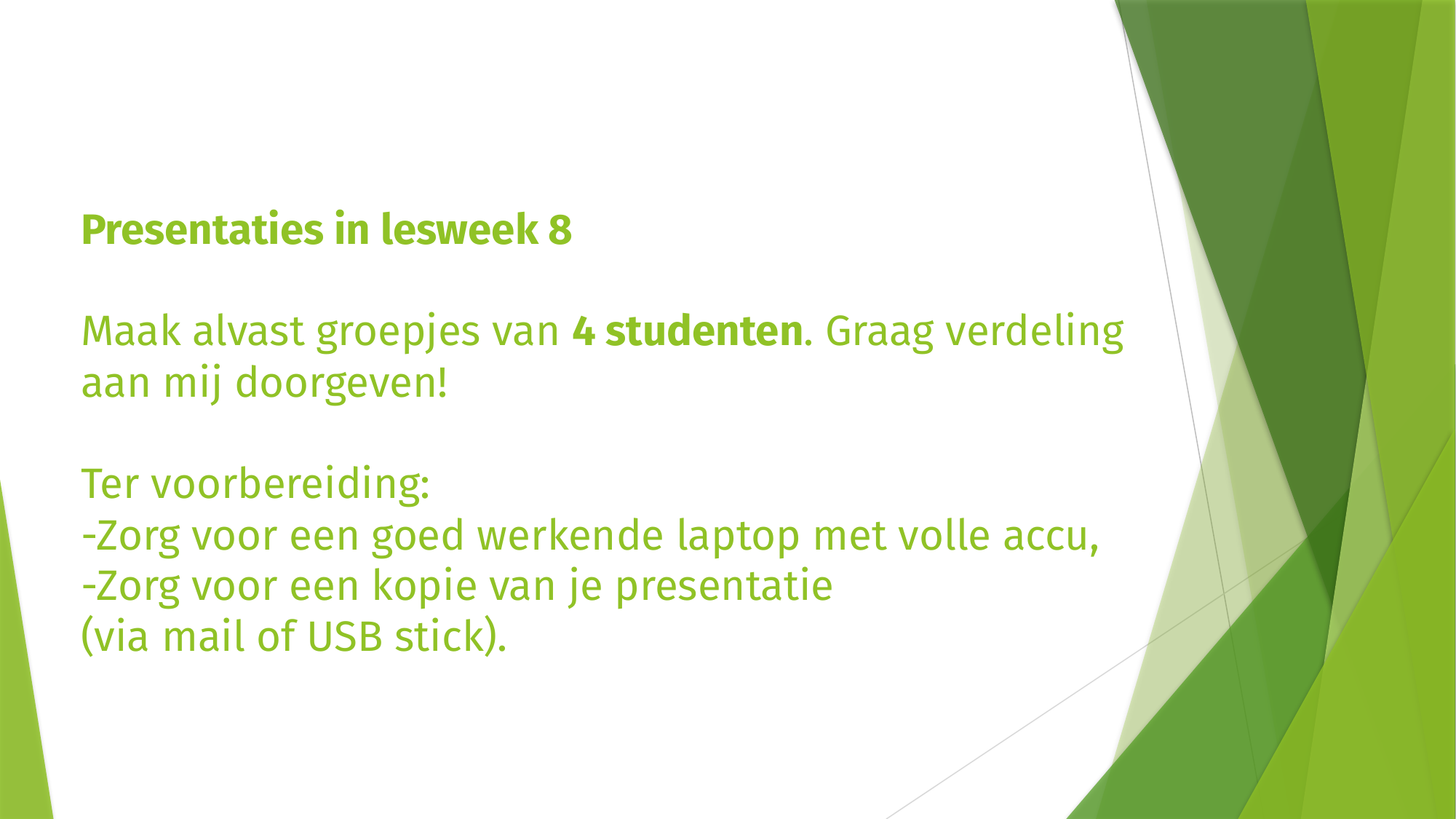

# Presentaties in lesweek 8 Maak alvast groepjes van 4 studenten. Graag verdeling aan mij doorgeven! Ter voorbereiding: -Zorg voor een goed werkende laptop met volle accu, -Zorg voor een kopie van je presentatie (via mail of USB stick).